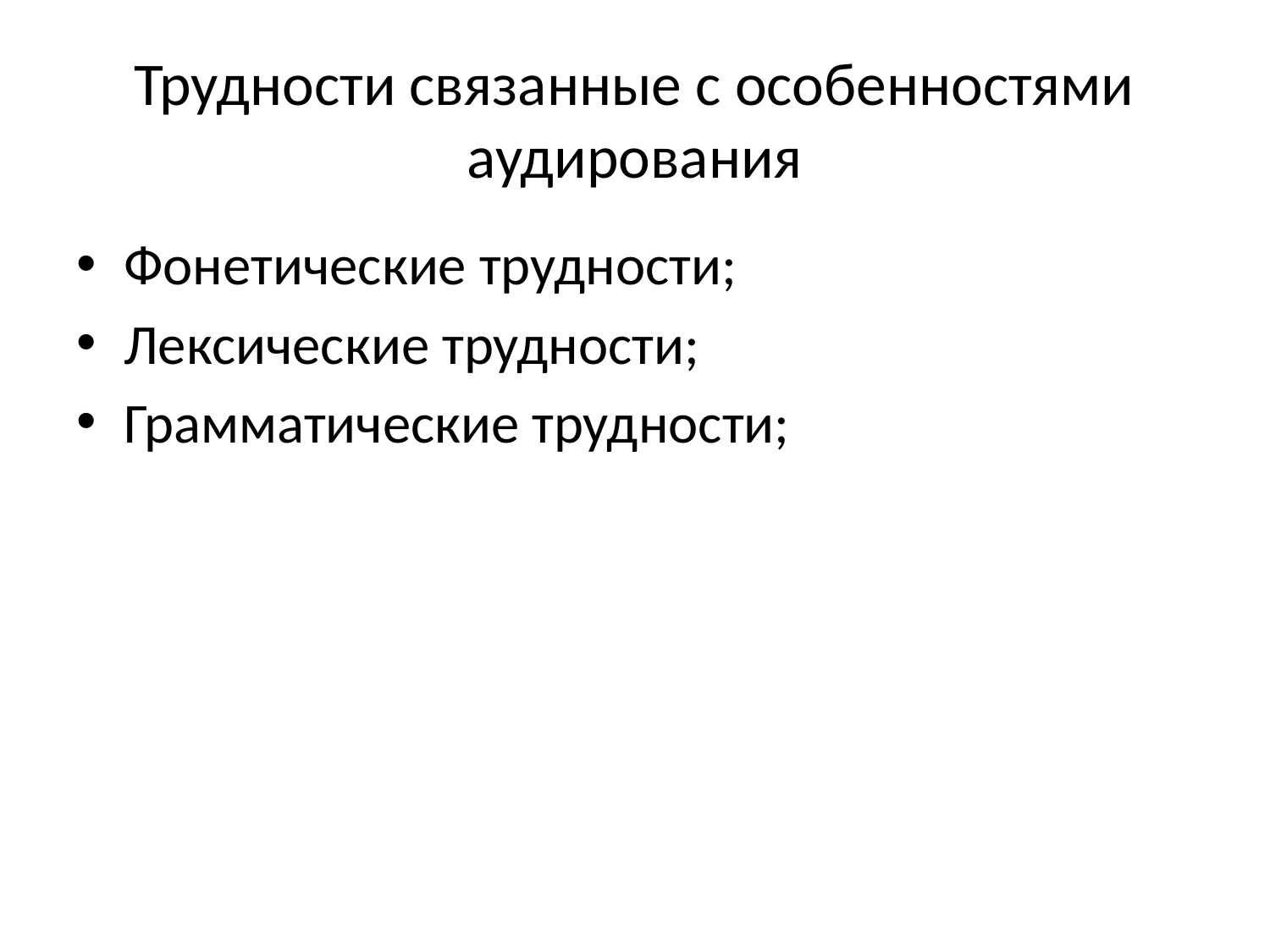

# Трудности связанные с особенностями аудирования
Фонетические трудности;
Лексические трудности;
Грамматические трудности;